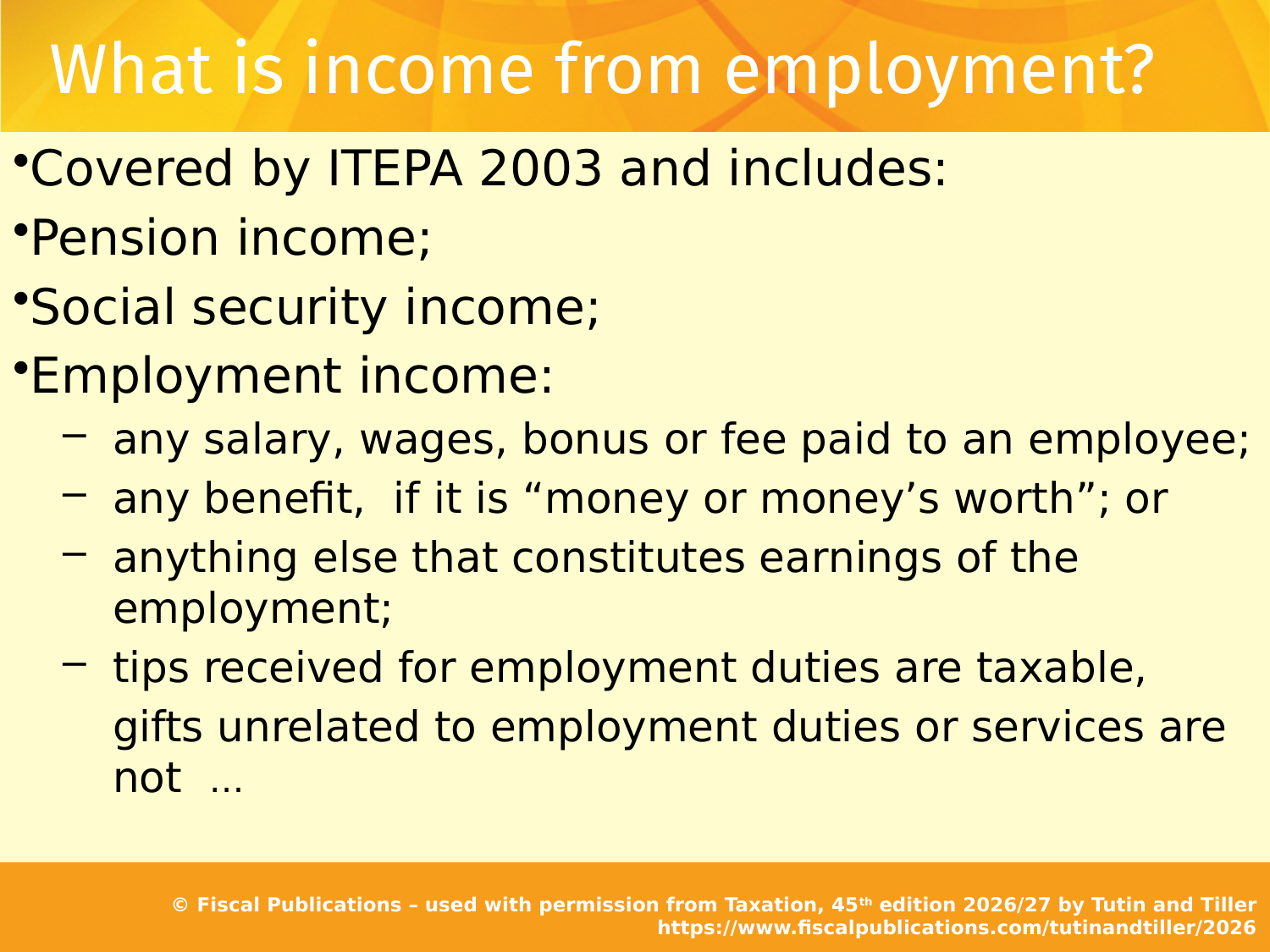

# What is income from employment?
Covered by ITEPA 2003 and includes:
Pension income;
Social security income;
Employment income:
any salary, wages, bonus or fee paid to an employee;
any benefit,  if it is “money or money’s worth”; or
anything else that constitutes earnings of the employment;
tips received for employment duties are taxable,
	gifts unrelated to employment duties or services are not  …